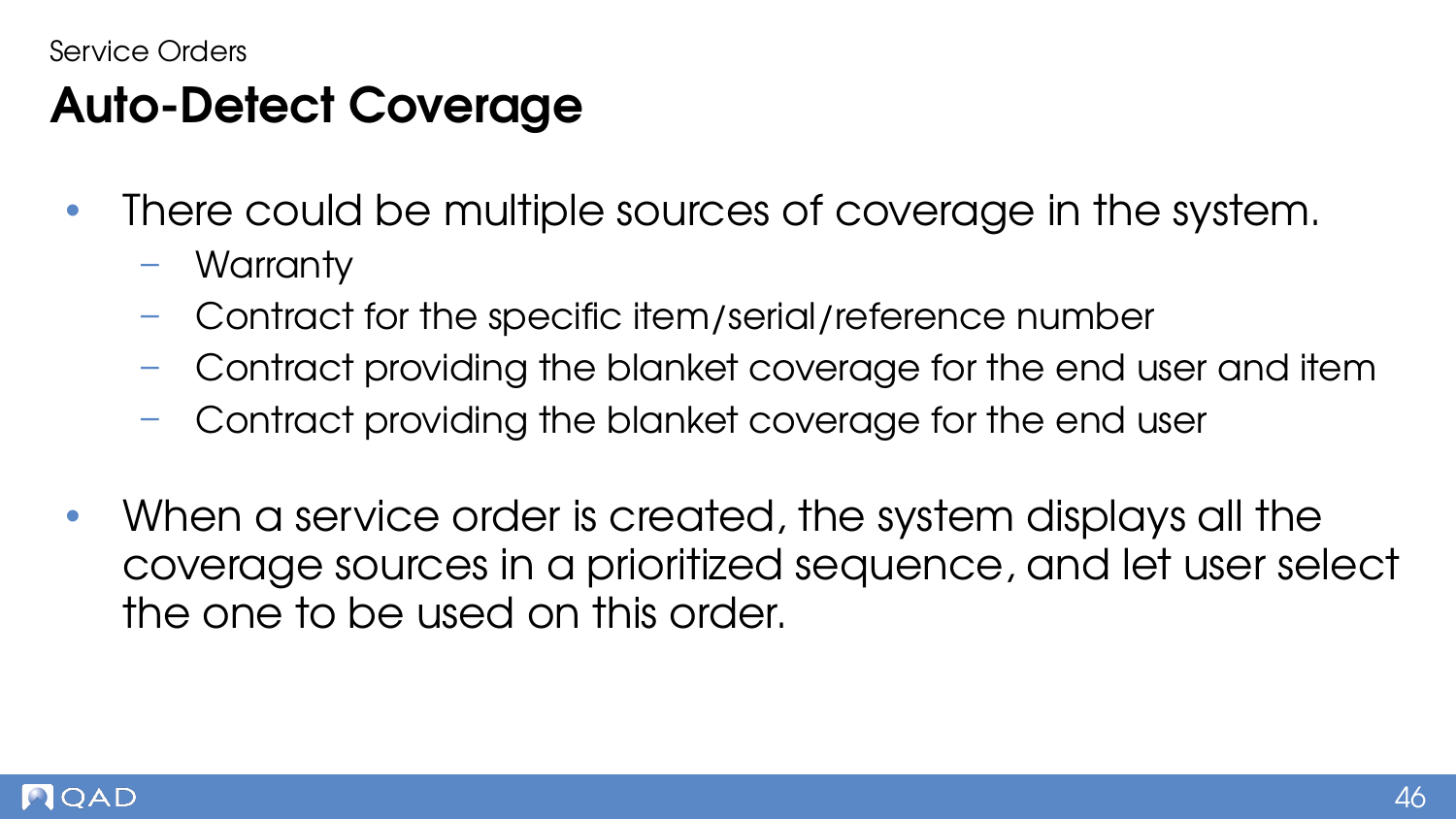

Service Orders
# Auto-Detect Coverage

There could be multiple sources of coverage in the system.
Warranty
Contract for the specific item/serial/reference number
Contract providing the blanket coverage for the end user and item
Contract providing the blanket coverage for the end user

When a service order is created, the system displays all the coverage sources in a prioritized sequence, and let user select the one to be used on this order.
46